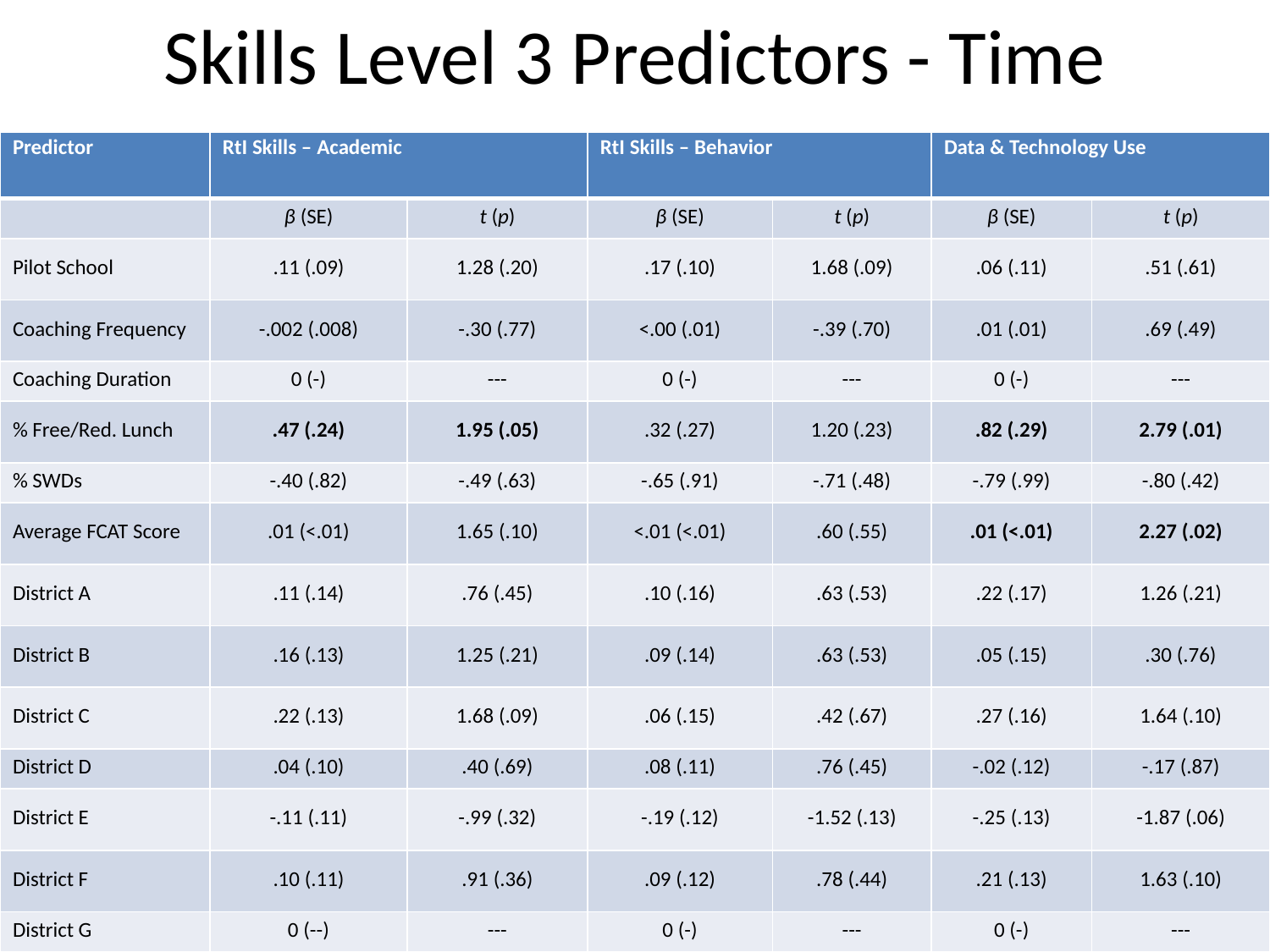

# Skills Level 3 Predictors - Time
| Predictor | RtI Skills – Academic |  | RtI Skills – Behavior |  | Data & Technology Use |  |
| --- | --- | --- | --- | --- | --- | --- |
|  | β (SE) | t (p) | β (SE) | t (p) | β (SE) | t (p) |
| Pilot School | .11 (.09) | 1.28 (.20) | .17 (.10) | 1.68 (.09) | .06 (.11) | .51 (.61) |
| Coaching Frequency | -.002 (.008) | -.30 (.77) | <.00 (.01) | -.39 (.70) | .01 (.01) | .69 (.49) |
| Coaching Duration | 0 (-) | --- | 0 (-) | --- | 0 (-) | --- |
| % Free/Red. Lunch | .47 (.24) | 1.95 (.05) | .32 (.27) | 1.20 (.23) | .82 (.29) | 2.79 (.01) |
| % SWDs | -.40 (.82) | -.49 (.63) | -.65 (.91) | -.71 (.48) | -.79 (.99) | -.80 (.42) |
| Average FCAT Score | .01 (<.01) | 1.65 (.10) | <.01 (<.01) | .60 (.55) | .01 (<.01) | 2.27 (.02) |
| District A | .11 (.14) | .76 (.45) | .10 (.16) | .63 (.53) | .22 (.17) | 1.26 (.21) |
| District B | .16 (.13) | 1.25 (.21) | .09 (.14) | .63 (.53) | .05 (.15) | .30 (.76) |
| District C | .22 (.13) | 1.68 (.09) | .06 (.15) | .42 (.67) | .27 (.16) | 1.64 (.10) |
| District D | .04 (.10) | .40 (.69) | .08 (.11) | .76 (.45) | -.02 (.12) | -.17 (.87) |
| District E | -.11 (.11) | -.99 (.32) | -.19 (.12) | -1.52 (.13) | -.25 (.13) | -1.87 (.06) |
| District F | .10 (.11) | .91 (.36) | .09 (.12) | .78 (.44) | .21 (.13) | 1.63 (.10) |
| District G | 0 (--) | --- | 0 (-) | --- | 0 (-) | --- |